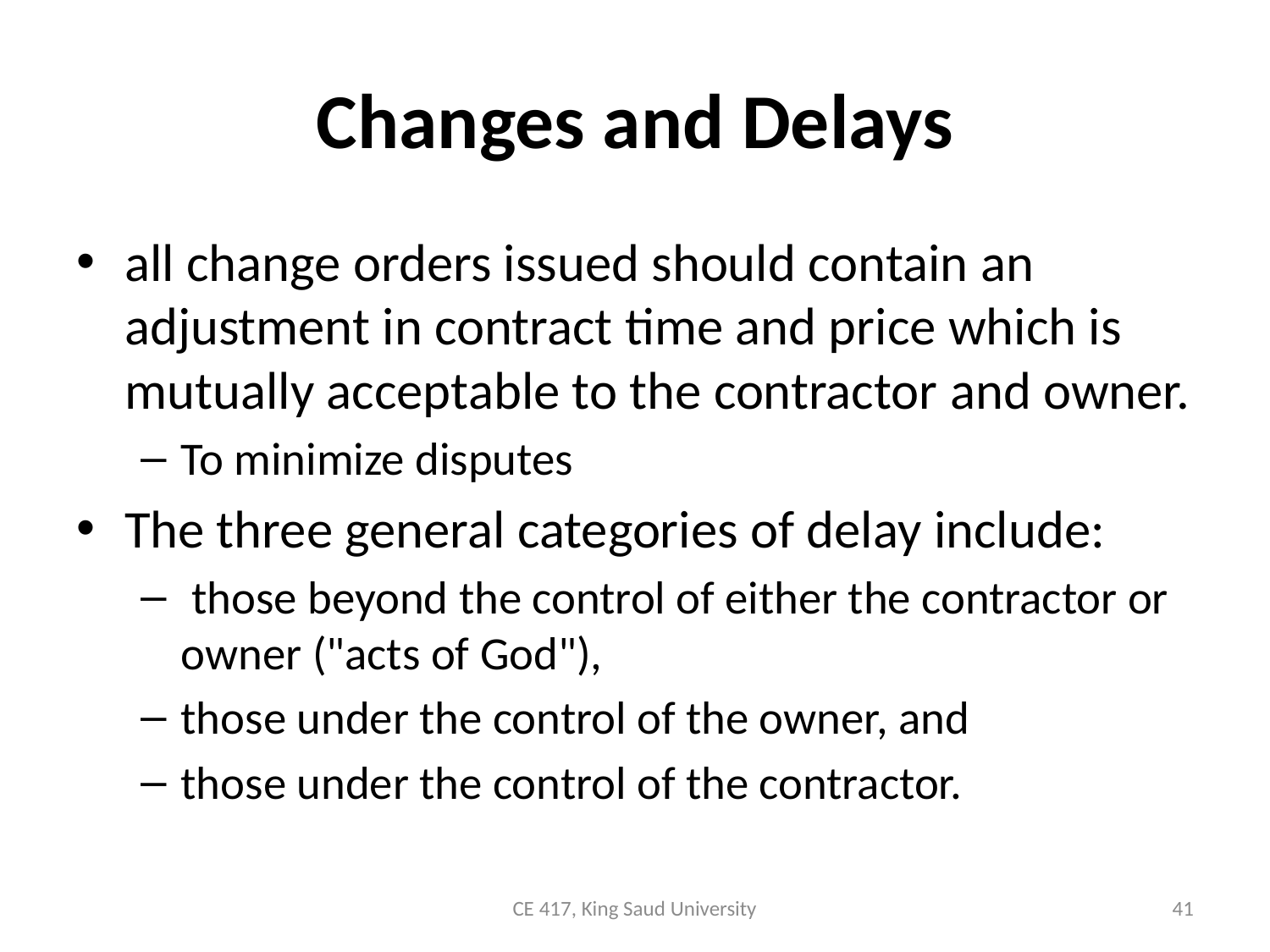

# Changes and Delays
all change orders issued should contain an adjustment in contract time and price which is mutually acceptable to the contractor and owner.
To minimize disputes
The three general categories of delay include:
 those beyond the control of either the contractor or owner ("acts of God"),
those under the control of the owner, and
those under the control of the contractor.
CE 417, King Saud University
41